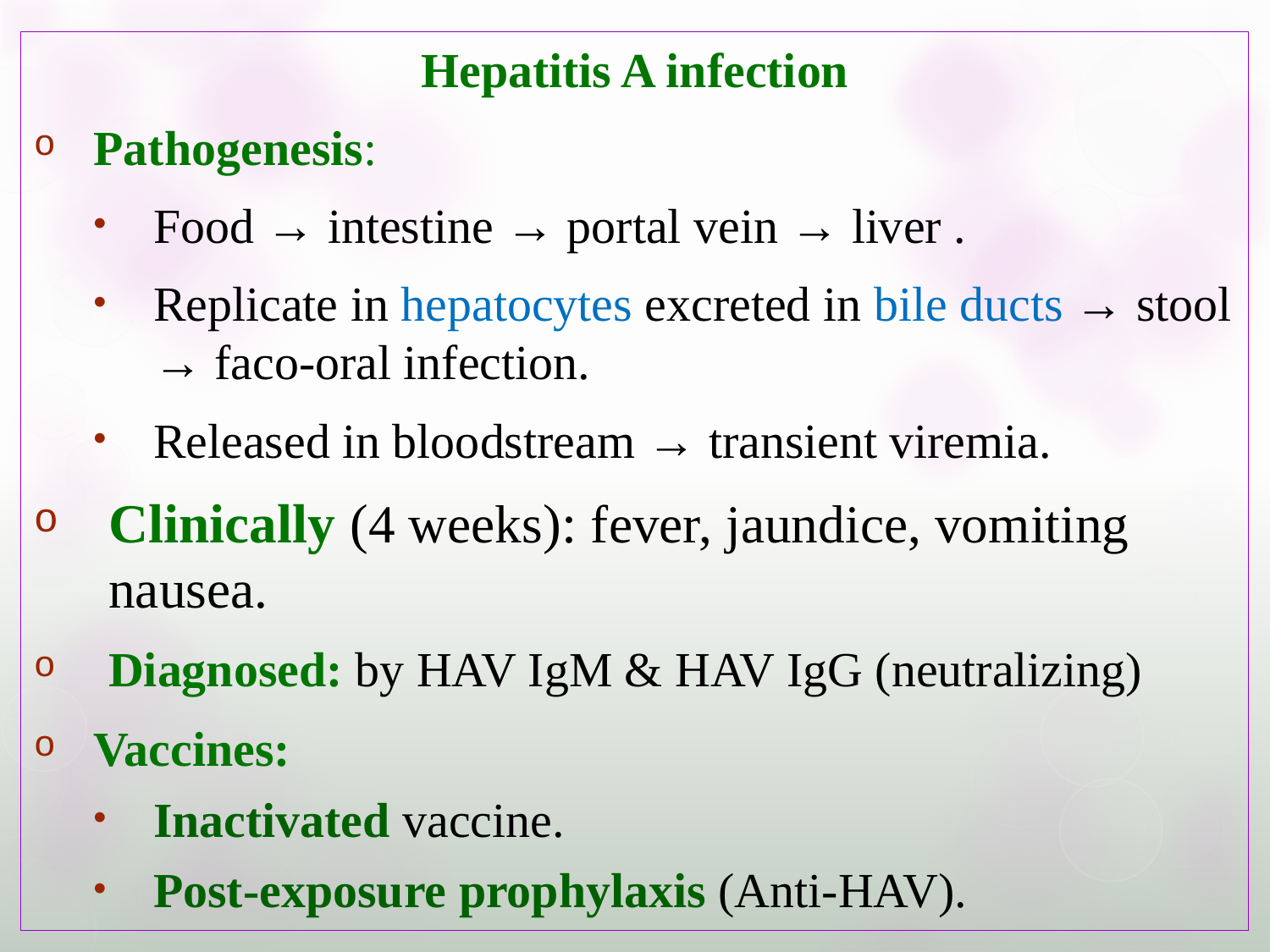

Hepatitis A infection
Pathogenesis:
Food → intestine → portal vein → liver .
Replicate in hepatocytes excreted in bile ducts → stool → faco-oral infection.
Released in bloodstream → transient viremia.
Clinically (4 weeks): fever, jaundice, vomiting nausea.
Diagnosed: by HAV IgM & HAV IgG (neutralizing)
Vaccines:
Inactivated vaccine.
Post-exposure prophylaxis (Anti-HAV).